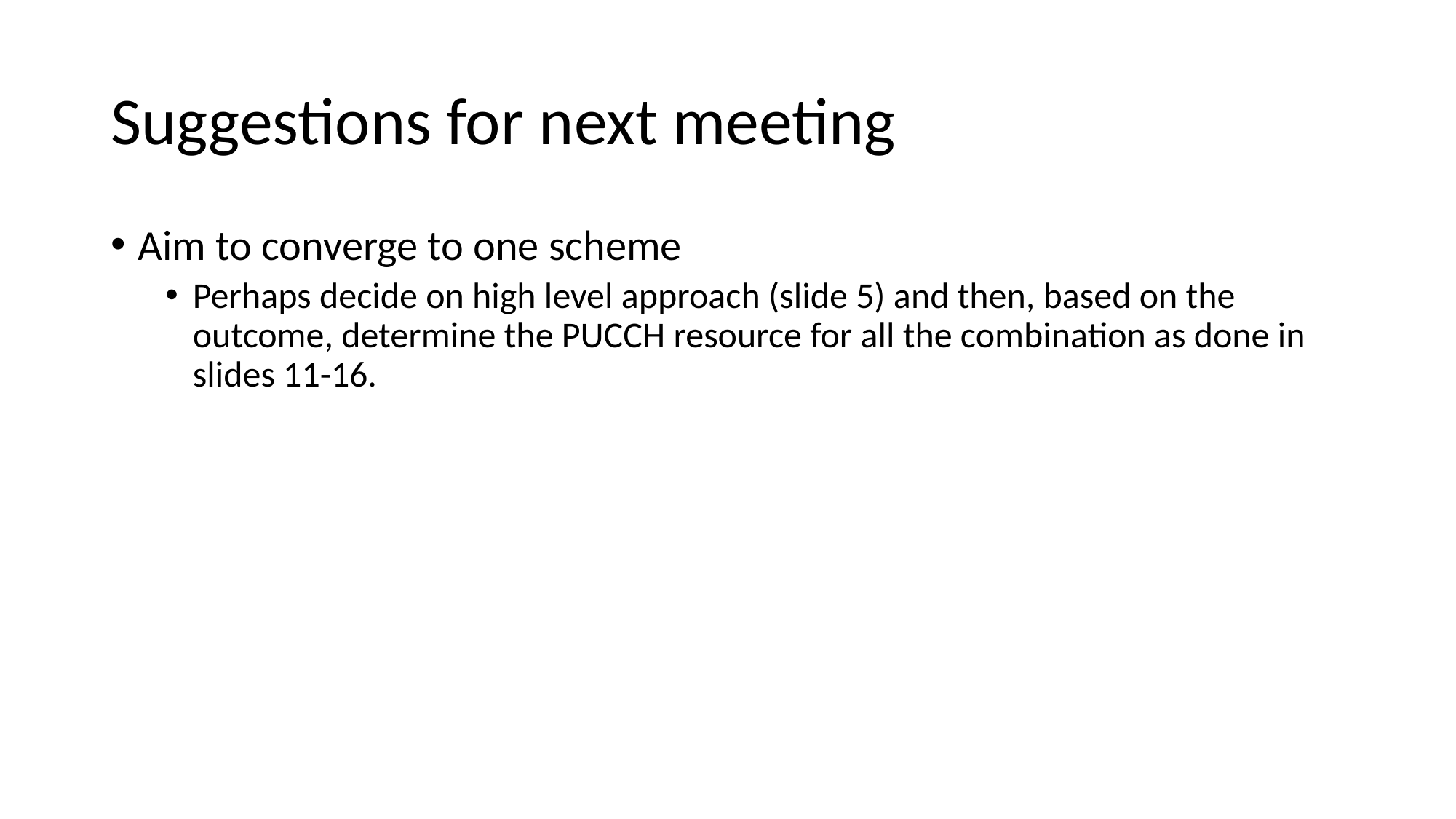

# Suggestions for next meeting
Aim to converge to one scheme
Perhaps decide on high level approach (slide 5) and then, based on the outcome, determine the PUCCH resource for all the combination as done in slides 11-16.